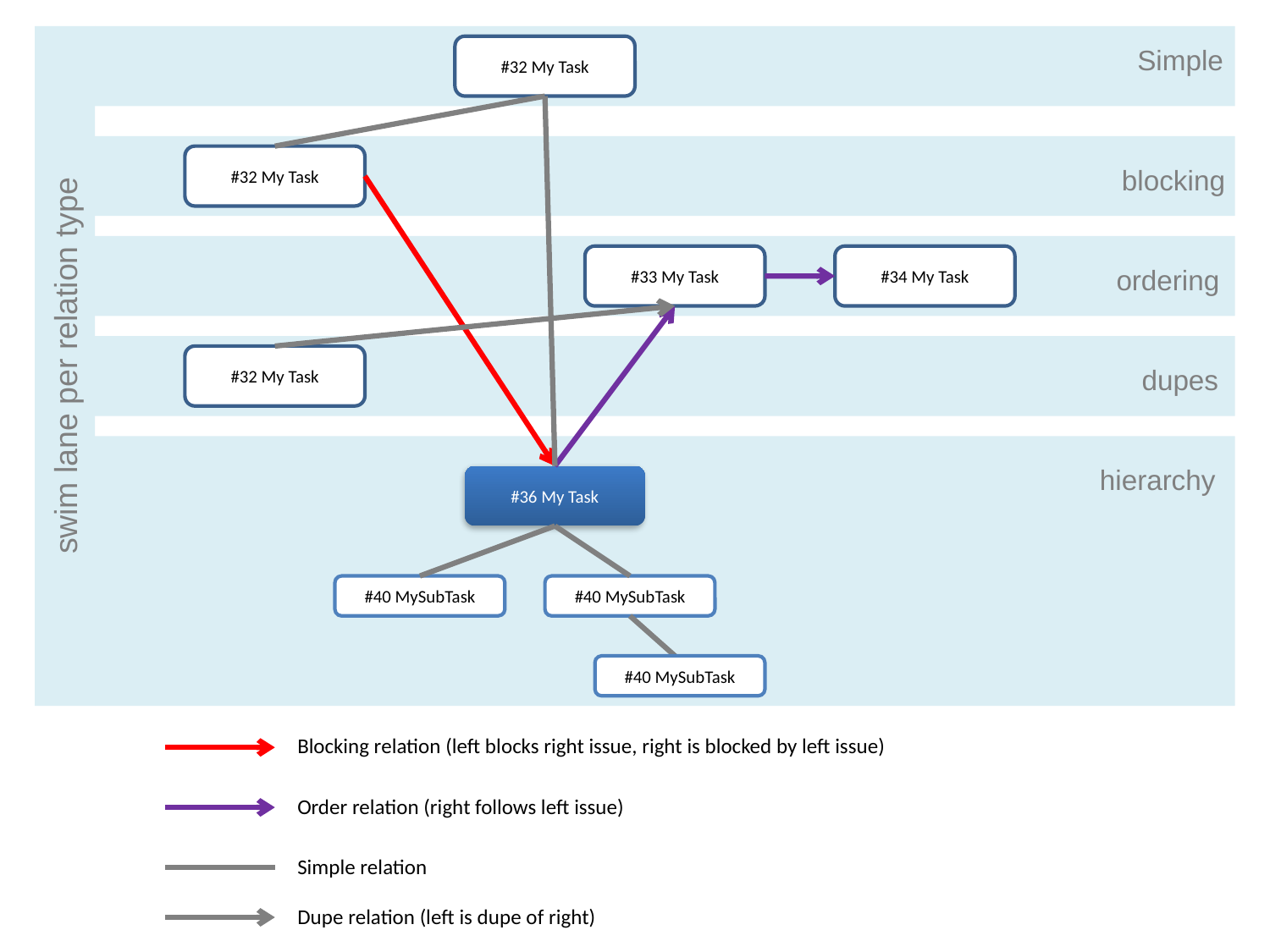

#32 My Task
Simple

#32 My Task
blocking

#33 My Task
#34 My Task
ordering

swim lane per relation type
#32 My Task
dupes

hierarchy
#36 My Task
#40 MySubTask
#40 MySubTask
#40 MySubTask
Blocking relation (left blocks right issue, right is blocked by left issue)
Order relation (right follows left issue)
Simple relation
Dupe relation (left is dupe of right)